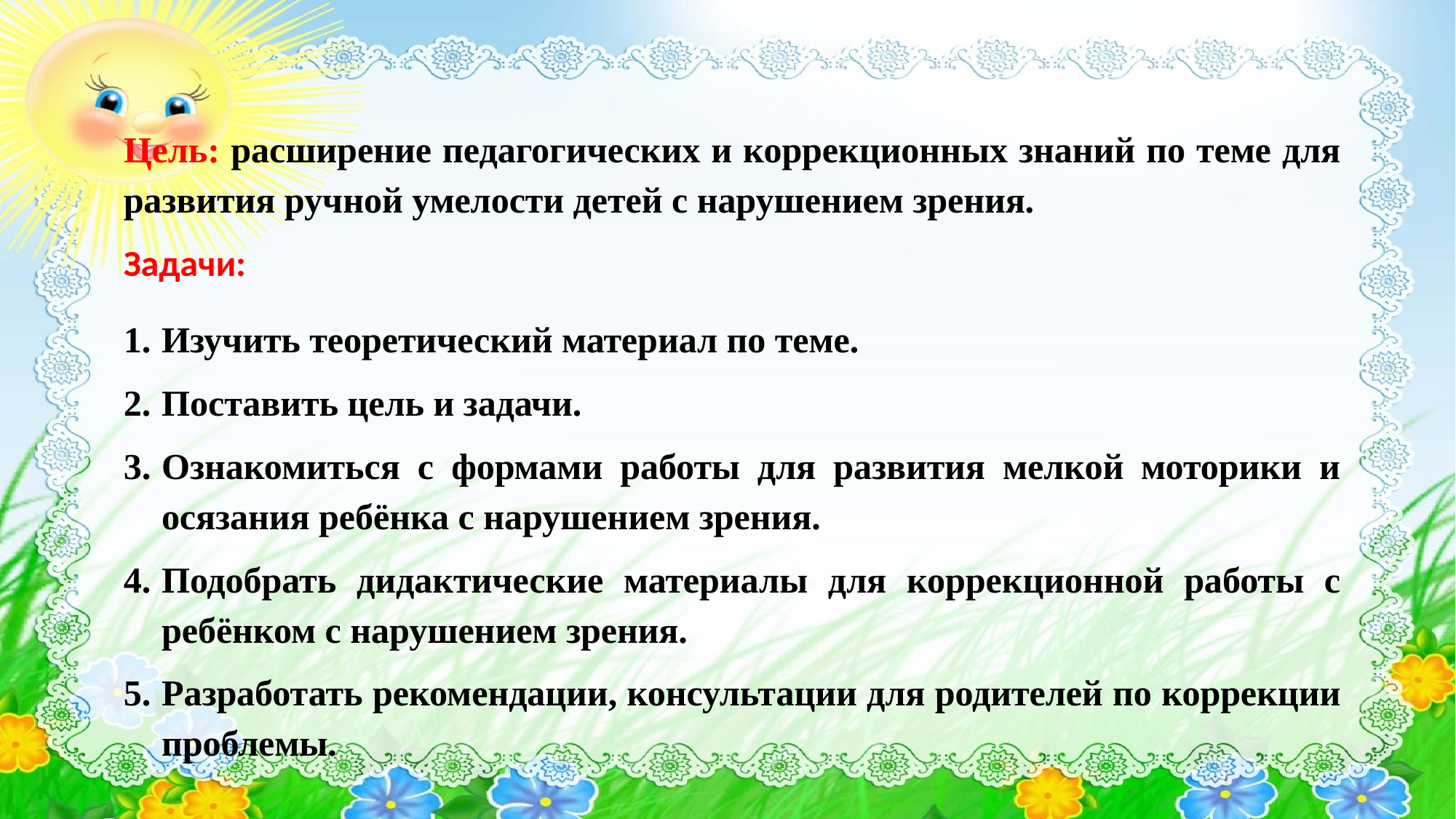

Цель: расширение педагогических и коррекционных знаний по теме для развития ручной умелости детей с нарушением зрения.
Задачи:
Изучить теоретический материал по теме.
Поставить цель и задачи.
Ознакомиться с формами работы для развития мелкой моторики и осязания ребёнка с нарушением зрения.
Подобрать дидактические материалы для коррекционной работы с ребёнком с нарушением зрения.
Разработать рекомендации, консультации для родителей по коррекции проблемы.